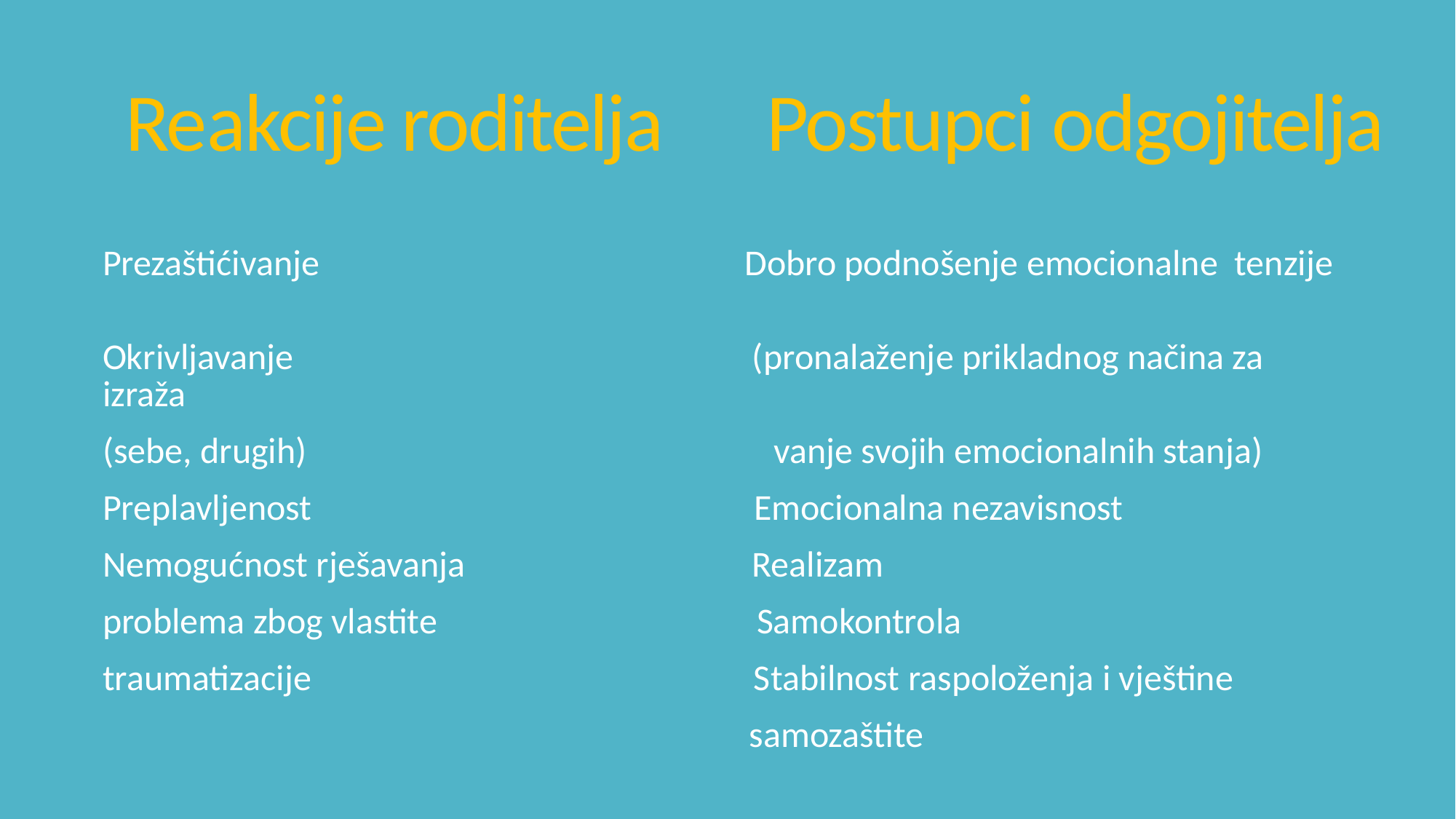

# Reakcije roditelja      Postupci odgojitelja
Prezaštićivanje                                                    Dobro podnošenje emocionalne  tenzije
Okrivljavanje                                                        (pronalaženje prikladnog načina za izraža
(sebe, drugih)                                                         vanje svojih emocionalnih stanja)
Preplavljenost                                                      Emocionalna nezavisnost
Nemogućnost rješavanja                                   Realizam
problema zbog vlastite                                       Samokontrola
traumatizacije                                                      Stabilnost raspoloženja i vještine
                                                                               samozaštite